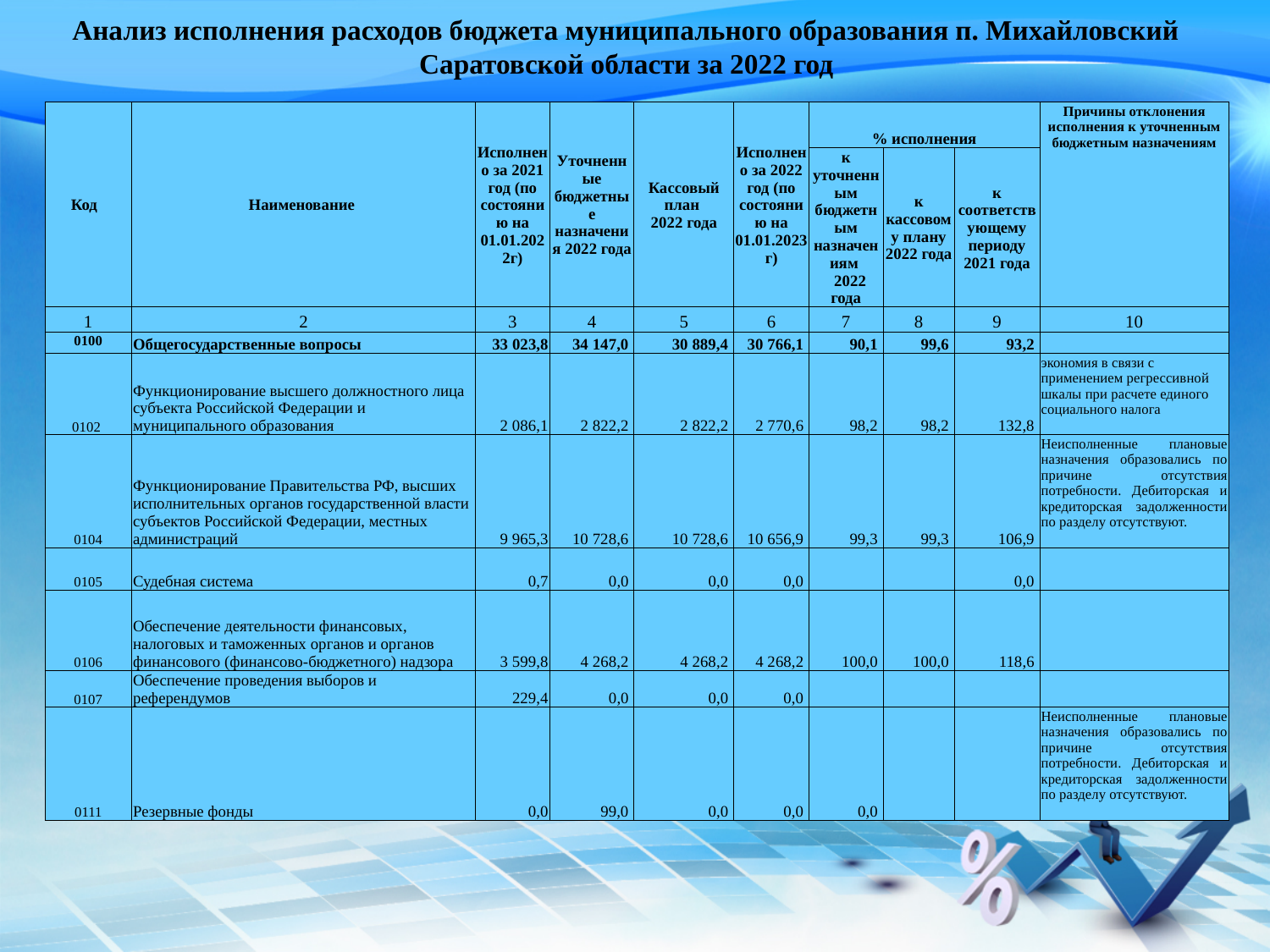

# Анализ исполнения расходов бюджета муниципального образования п. Михайловский Саратовской области за 2022 год
| Код | Наименование | Исполнено за 2021 год (по состоянию на 01.01.2022г) | Уточненные бюджетные назначения 2022 года | Кассовый план 2022 года | Исполнено за 2022 год (по состоянию на 01.01.2023г) | % исполнения |  |  | Причины отклонения исполнения к уточненным бюджетным назначениям |
| --- | --- | --- | --- | --- | --- | --- | --- | --- | --- |
|  |  |  |  |  |  | к уточненным бюджетным назначениям 2022 года | к кассовому плану 2022 года | к соответствующему периоду 2021 года |  |
| 1 | 2 | 3 | 4 | 5 | 6 | 7 | 8 | 9 | 10 |
| 0100 | Общегосударственные вопросы | 33 023,8 | 34 147,0 | 30 889,4 | 30 766,1 | 90,1 | 99,6 | 93,2 |  |
| 0102 | Функционирование высшего должностного лица субъекта Российской Федерации и муниципального образования | 2 086,1 | 2 822,2 | 2 822,2 | 2 770,6 | 98,2 | 98,2 | 132,8 | экономия в связи с применением регрессивной шкалы при расчете единого социального налога |
| 0104 | Функционирование Правительства РФ, высших исполнительных органов государственной власти субъектов Российской Федерации, местных администраций | 9 965,3 | 10 728,6 | 10 728,6 | 10 656,9 | 99,3 | 99,3 | 106,9 | Неисполненные плановые назначения образовались по причине отсутствия потребности. Дебиторская и кредиторская задолженности по разделу отсутствуют. |
| 0105 | Судебная система | 0,7 | 0,0 | 0,0 | 0,0 |  |  | 0,0 |  |
| 0106 | Обеспечение деятельности финансовых, налоговых и таможенных органов и органов финансового (финансово-бюджетного) надзора | 3 599,8 | 4 268,2 | 4 268,2 | 4 268,2 | 100,0 | 100,0 | 118,6 |  |
| 0107 | Обеспечение проведения выборов и референдумов | 229,4 | 0,0 | 0,0 | 0,0 |  |  |  |  |
| 0111 | Резервные фонды | 0,0 | 99,0 | 0,0 | 0,0 | 0,0 |  |  | Неисполненные плановые назначения образовались по причине отсутствия потребности. Дебиторская и кредиторская задолженности по разделу отсутствуют. |